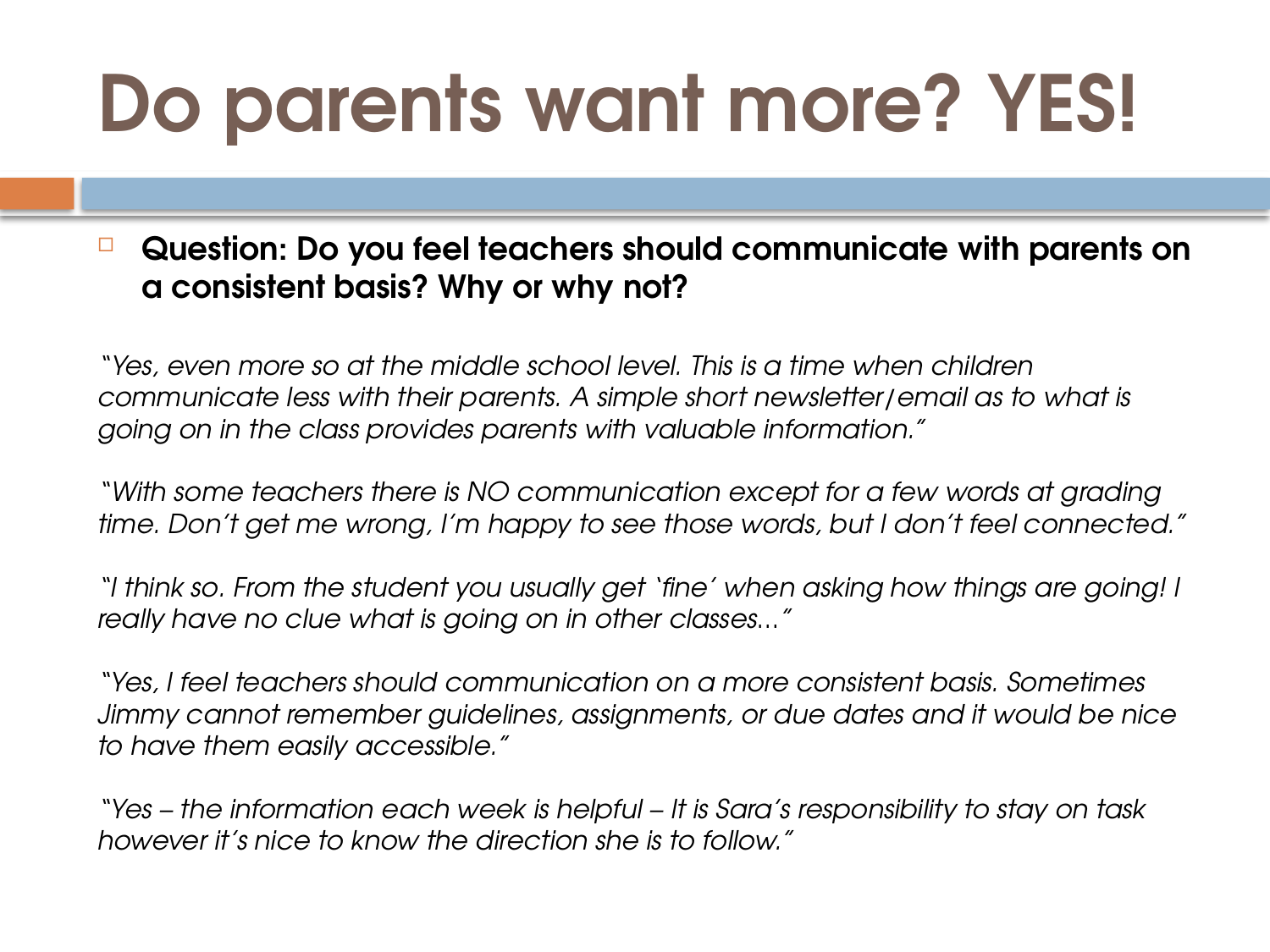

# Do parents want more? YES!
Question: Do you feel teachers should communicate with parents on a consistent basis? Why or why not?
“Yes, even more so at the middle school level. This is a time when children communicate less with their parents. A simple short newsletter/email as to what is going on in the class provides parents with valuable information.”
“With some teachers there is NO communication except for a few words at grading time. Don’t get me wrong, I’m happy to see those words, but I don’t feel connected.”
“I think so. From the student you usually get ‘fine’ when asking how things are going! I really have no clue what is going on in other classes…”
“Yes, I feel teachers should communication on a more consistent basis. Sometimes Jimmy cannot remember guidelines, assignments, or due dates and it would be nice to have them easily accessible.”
“Yes – the information each week is helpful – It is Sara’s responsibility to stay on task however it’s nice to know the direction she is to follow.”